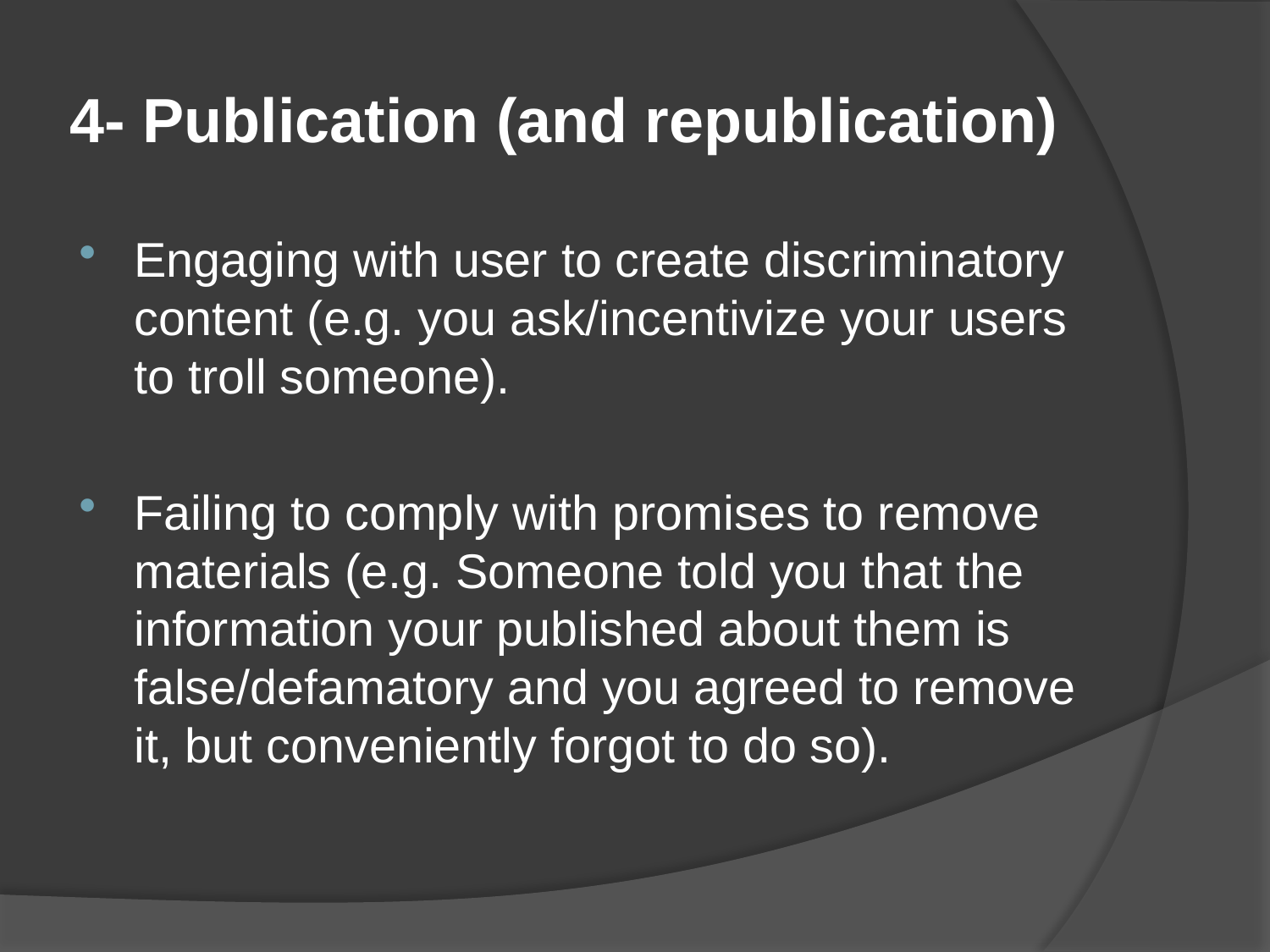

# 4- Publication (and republication)
Engaging with user to create discriminatory content (e.g. you ask/incentivize your users to troll someone).

Failing to comply with promises to remove materials (e.g. Someone told you that the information your published about them is false/defamatory and you agreed to remove it, but conveniently forgot to do so).